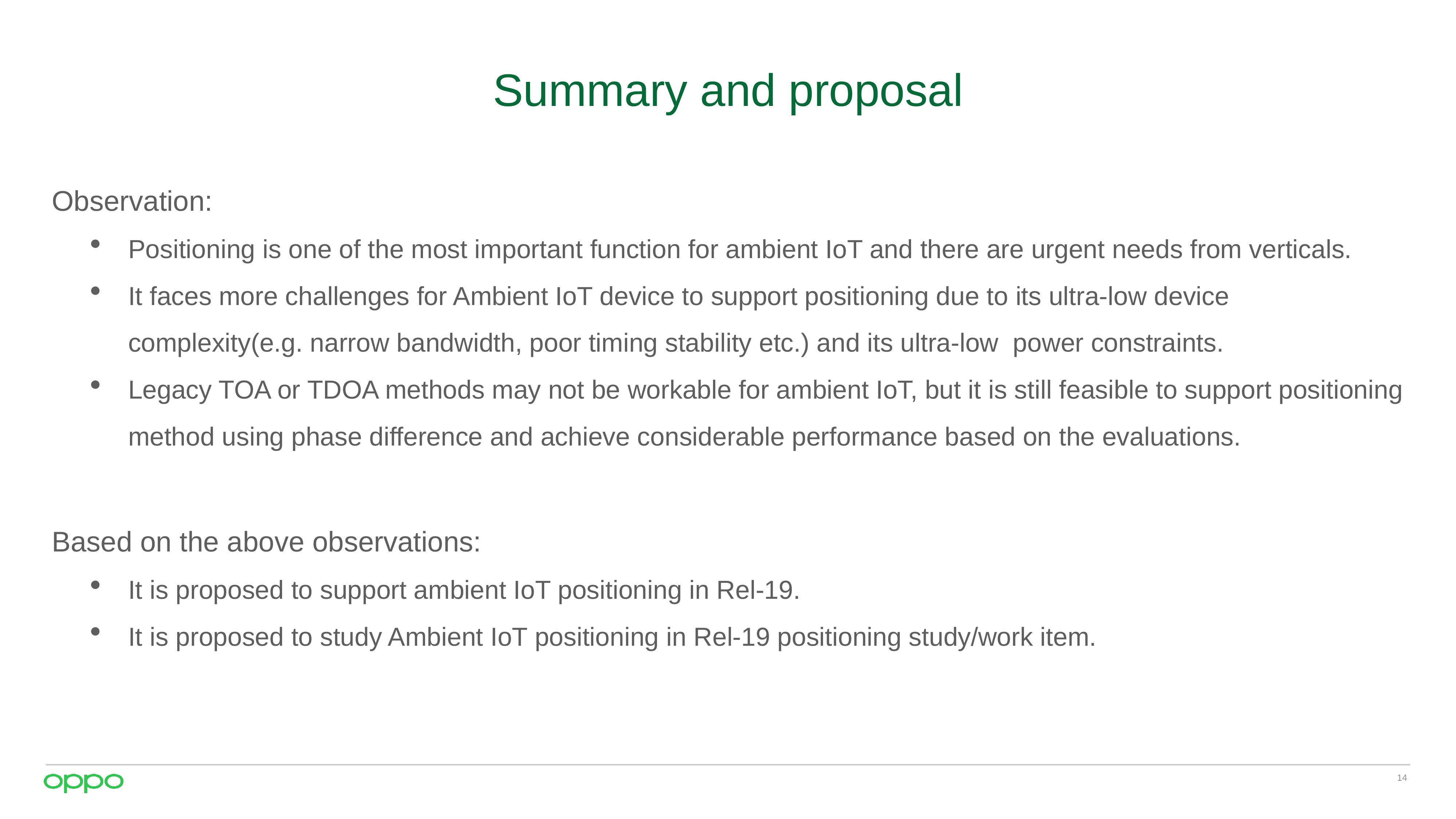

# Summary and proposal
Observation:
Positioning is one of the most important function for ambient IoT and there are urgent needs from verticals.
It faces more challenges for Ambient IoT device to support positioning due to its ultra-low device complexity(e.g. narrow bandwidth, poor timing stability etc.) and its ultra-low  power constraints.
Legacy TOA or TDOA methods may not be workable for ambient IoT, but it is still feasible to support positioning method using phase difference and achieve considerable performance based on the evaluations.

Based on the above observations:
It is proposed to support ambient IoT positioning in Rel-19.
It is proposed to study Ambient IoT positioning in Rel-19 positioning study/work item.